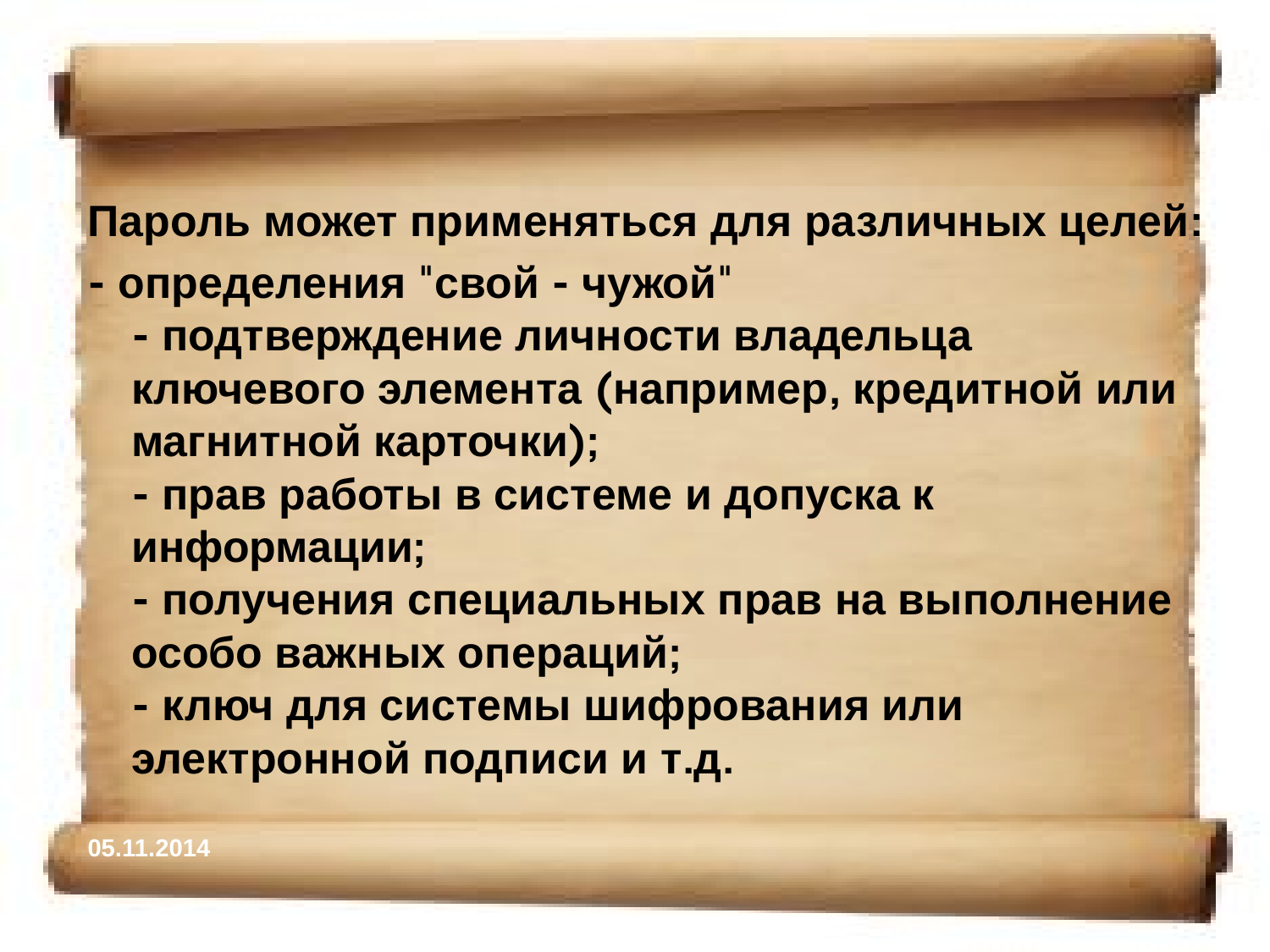

Пароль может применяться для различных целей:
- определения "свой - чужой"
- подтверждение личности владельца ключевого элемента (например, кредитной или магнитной карточки);
- прав работы в системе и допуска к информации;
- получения специальных прав на выполнение особо важных операций;
- ключ для системы шифрования или электронной подписи и т.д.

05.11.2014